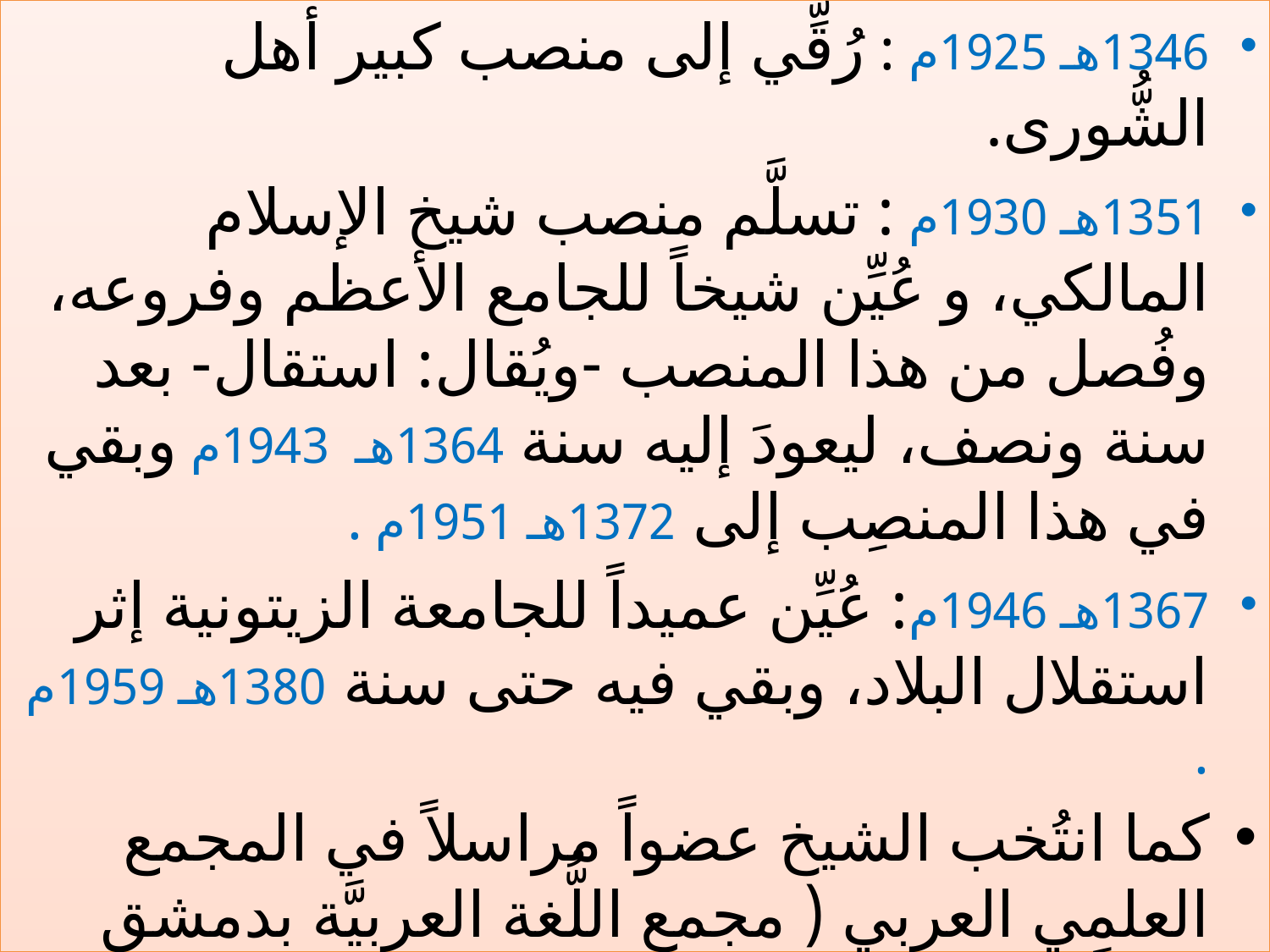

1346هـ 1925م : رُقِّي إلى منصب كبير أهل الشُّورى.
1351هـ 1930م : تسلَّم منصب شيخ الإسلام المالكي، و عُيِّن شيخاً للجامع الأعظم وفروعه، وفُصل من هذا المنصب -ويُقال: استقال- بعد سنة ونصف، ليعودَ إليه سنة 1364هـ  1943م وبقي في هذا المنصِب إلى 1372هـ 1951م .
1367هـ 1946م: عُيِّن عميداً للجامعة الزيتونية إثر استقلال البلاد، وبقي فيه حتى سنة 1380هـ 1959م .
كما انتُخب الشيخ عضواً مراسلاً في المجمع العلمي العربي ( مجمع اللُّغة العربيَّة بدمشق حالياً) وذلك في سنة 1375هـ 1954م.